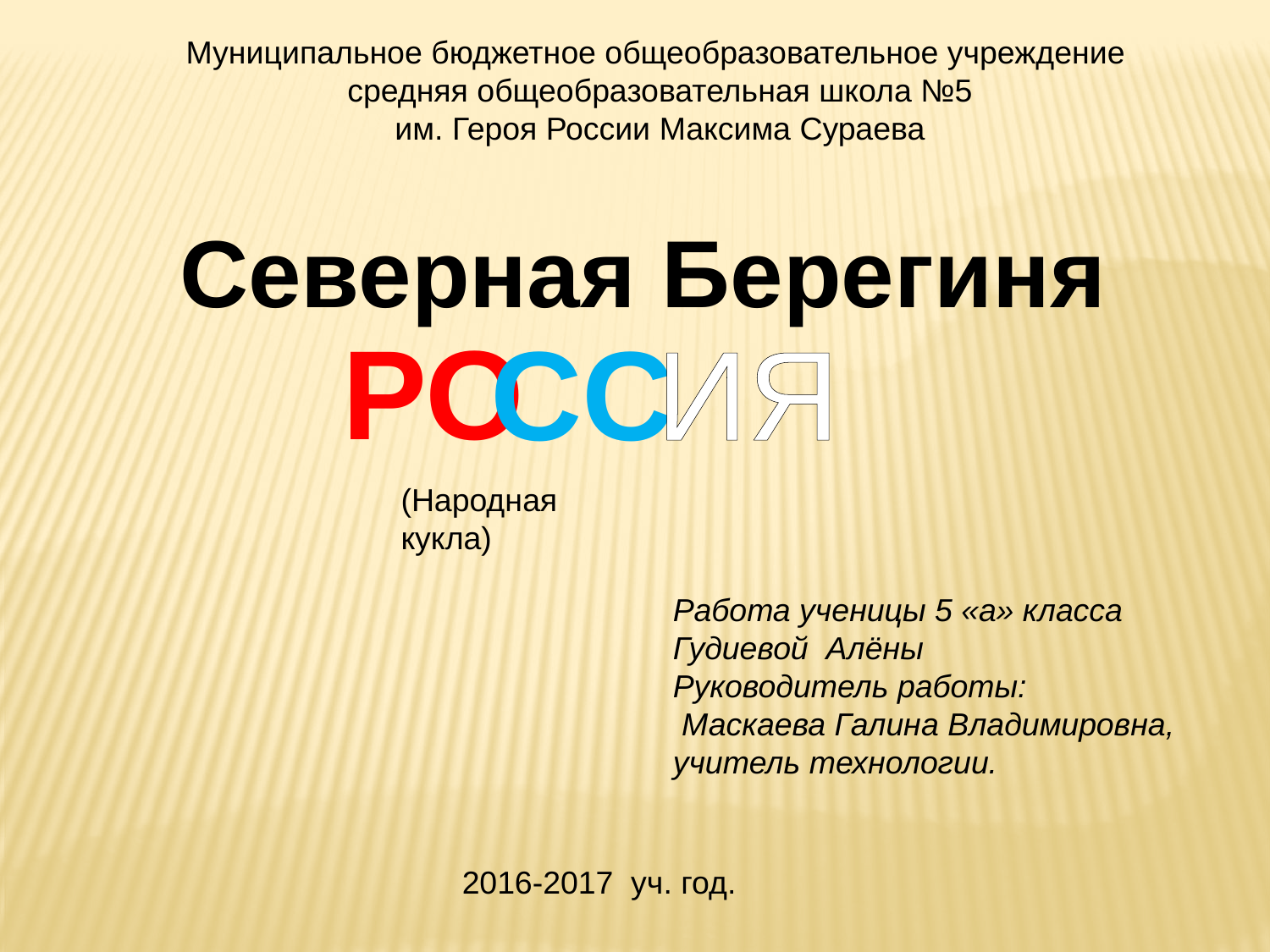

Муниципальное бюджетное общеобразовательное учреждение
средняя общеобразовательная школа №5
им. Героя России Максима Сураева
Северная Берегиня

РО
СС
ИЯ
(Народная кукла)
Работа ученицы 5 «а» класса
Гудиевой  Алёны
Руководитель работы:
 Маскаева Галина Владимировна,
учитель технологии.
2016-2017  уч. год.